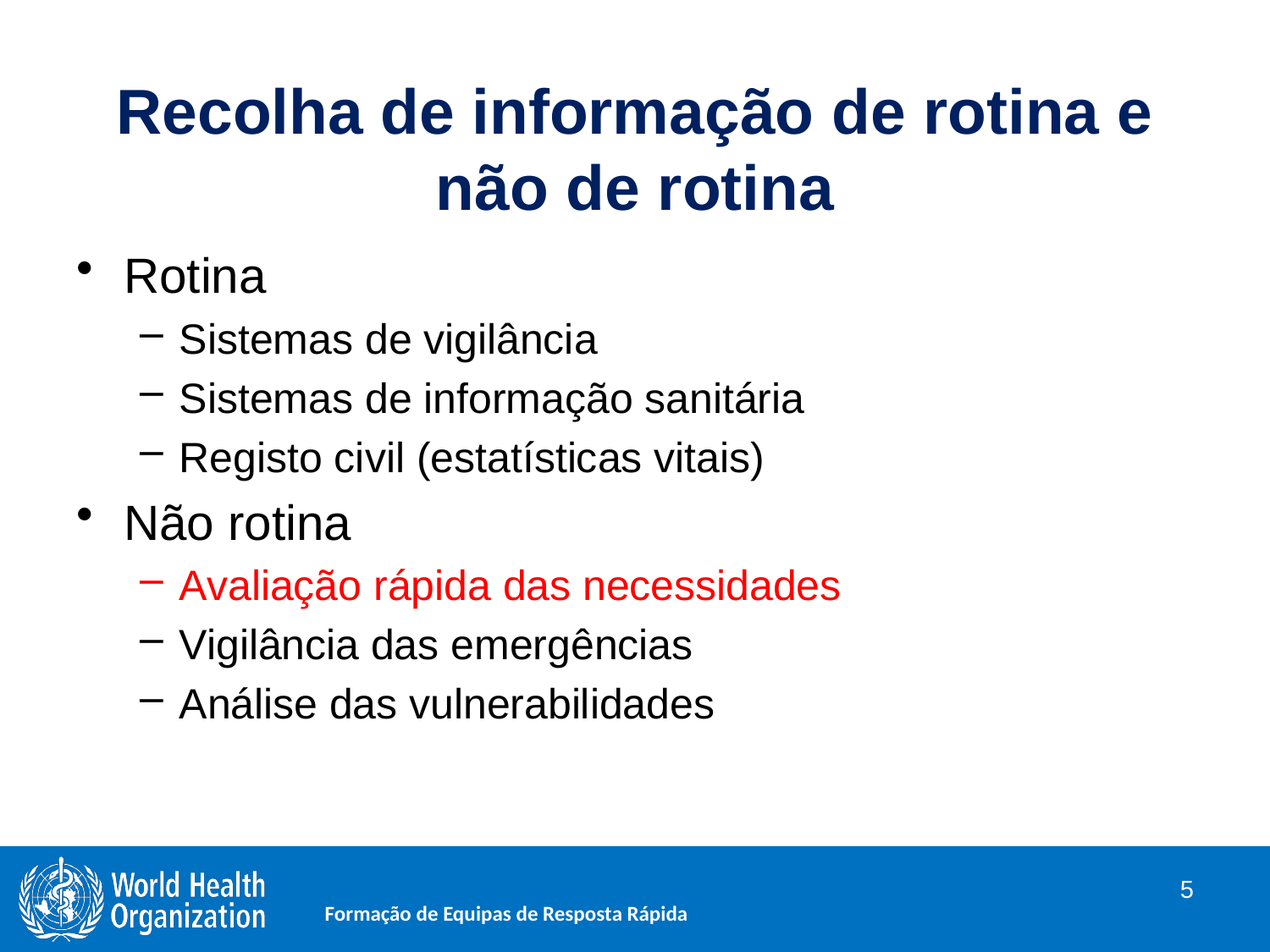

# Recolha de informação de rotina e não de rotina
Rotina
Sistemas de vigilância
Sistemas de informação sanitária
Registo civil (estatísticas vitais)
Não rotina
Avaliação rápida das necessidades
Vigilância das emergências
Análise das vulnerabilidades
5